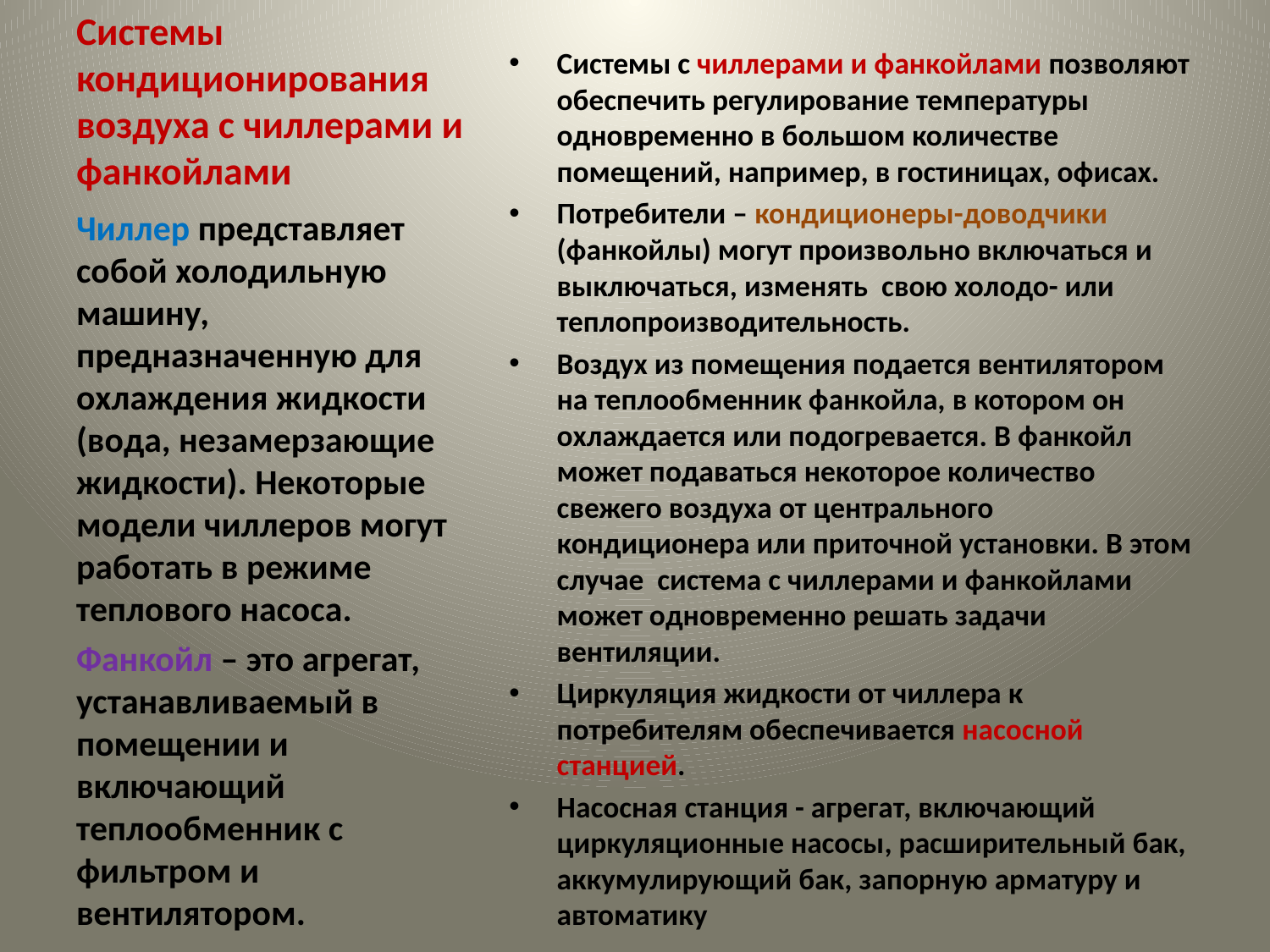

# Системы кондиционирования воздуха с чиллерами и фанкойлами
Системы с чиллерами и фанкойлами позволяют обеспечить регулирование температуры одновременно в большом количестве помещений, например, в гостиницах, офисах.
Потребители – кондиционеры-доводчики (фанкойлы) могут произвольно включаться и выключаться, изменять  свою холодо- или теплопроизводительность.
Воздух из помещения подается вентилятором на теплообменник фанкойла, в котором он охлаждается или подогревается. В фанкойл может подаваться некоторое количество свежего воздуха от центрального кондиционера или приточной установки. В этом случае  система с чиллерами и фанкойлами может одновременно решать задачи вентиляции.
Циркуляция жидкости от чиллера к потребителям обеспечивается насосной станцией.
Насосная станция - агрегат, включающий циркуляционные насосы, расширительный бак, аккумулирующий бак, запорную арматуру и автоматику
Чиллер представляет собой холодильную машину, предназначенную для охлаждения жидкости (вода, незамерзающие жидкости). Некоторые модели чиллеров могут работать в режиме теплового насоса.
Фанкойл – это агрегат, устанавливаемый в помещении и включающий теплообменник с фильтром и вентилятором.